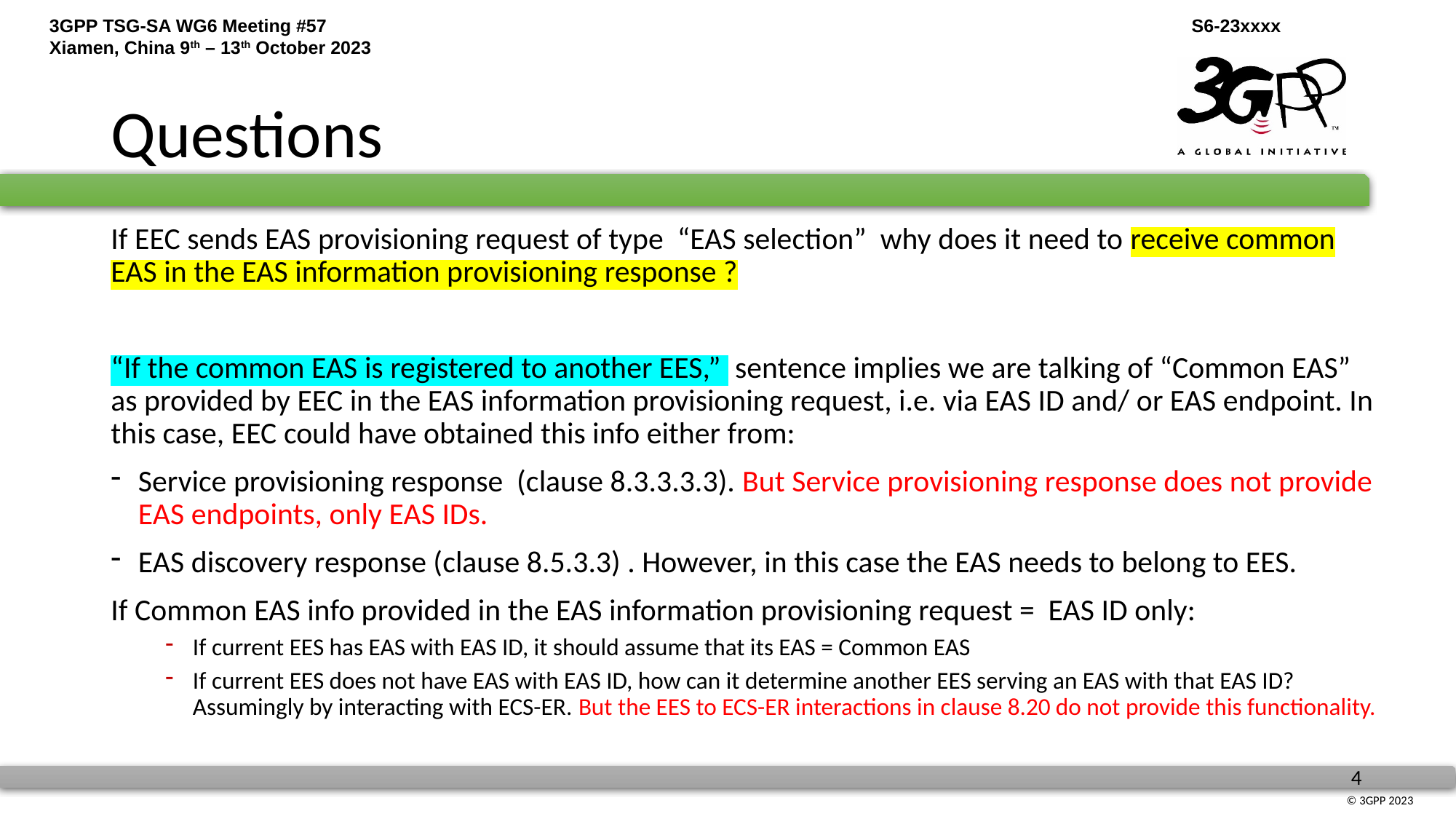

# Questions
If EEC sends EAS provisioning request of type  “EAS selection”  why does it need to receive common EAS in the EAS information provisioning response ?

“If the common EAS is registered to another EES,”  sentence implies we are talking of “Common EAS” as provided by EEC in the EAS information provisioning request, i.e. via EAS ID and/ or EAS endpoint. In this case, EEC could have obtained this info either from:
Service provisioning response  (clause 8.3.3.3.3). But Service provisioning response does not provide EAS endpoints, only EAS IDs.
EAS discovery response (clause 8.5.3.3) . However, in this case the EAS needs to belong to EES.
If Common EAS info provided in the EAS information provisioning request =  EAS ID only:
If current EES has EAS with EAS ID, it should assume that its EAS = Common EAS
If current EES does not have EAS with EAS ID, how can it determine another EES serving an EAS with that EAS ID? Assumingly by interacting with ECS-ER. But the EES to ECS-ER interactions in clause 8.20 do not provide this functionality.